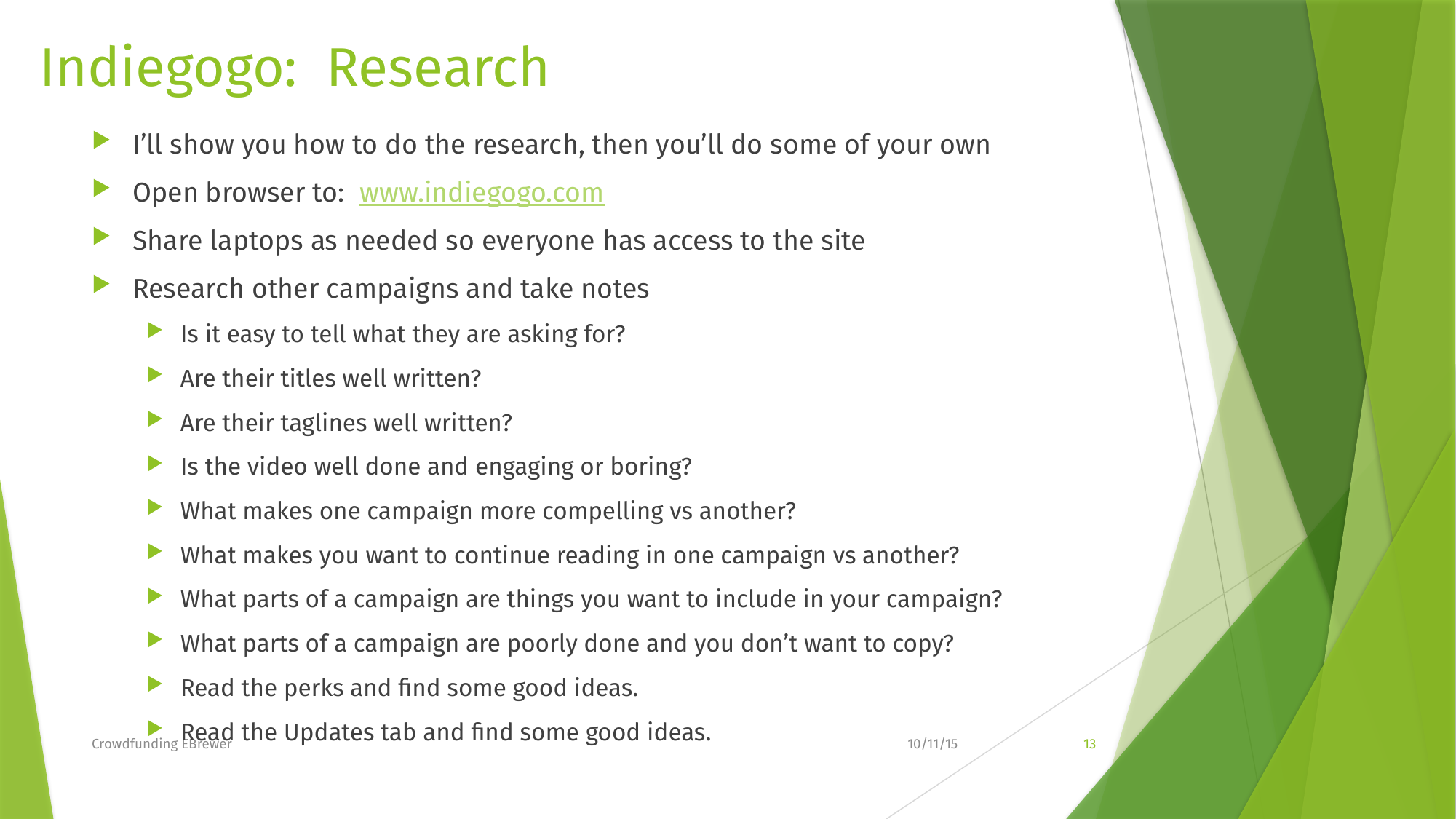

# Indiegogo:  Research
I’ll show you how to do the research, then you’ll do some of your own
Open browser to:  www.indiegogo.com
Share laptops as needed so everyone has access to the site
Research other campaigns and take notes
Is it easy to tell what they are asking for?
Are their titles well written?
Are their taglines well written?
Is the video well done and engaging or boring?
What makes one campaign more compelling vs another?
What makes you want to continue reading in one campaign vs another?
What parts of a campaign are things you want to include in your campaign?
What parts of a campaign are poorly done and you don’t want to copy?
Read the perks and find some good ideas.
Read the Updates tab and find some good ideas.

Crowdfunding EBrewer
10/11/15
13